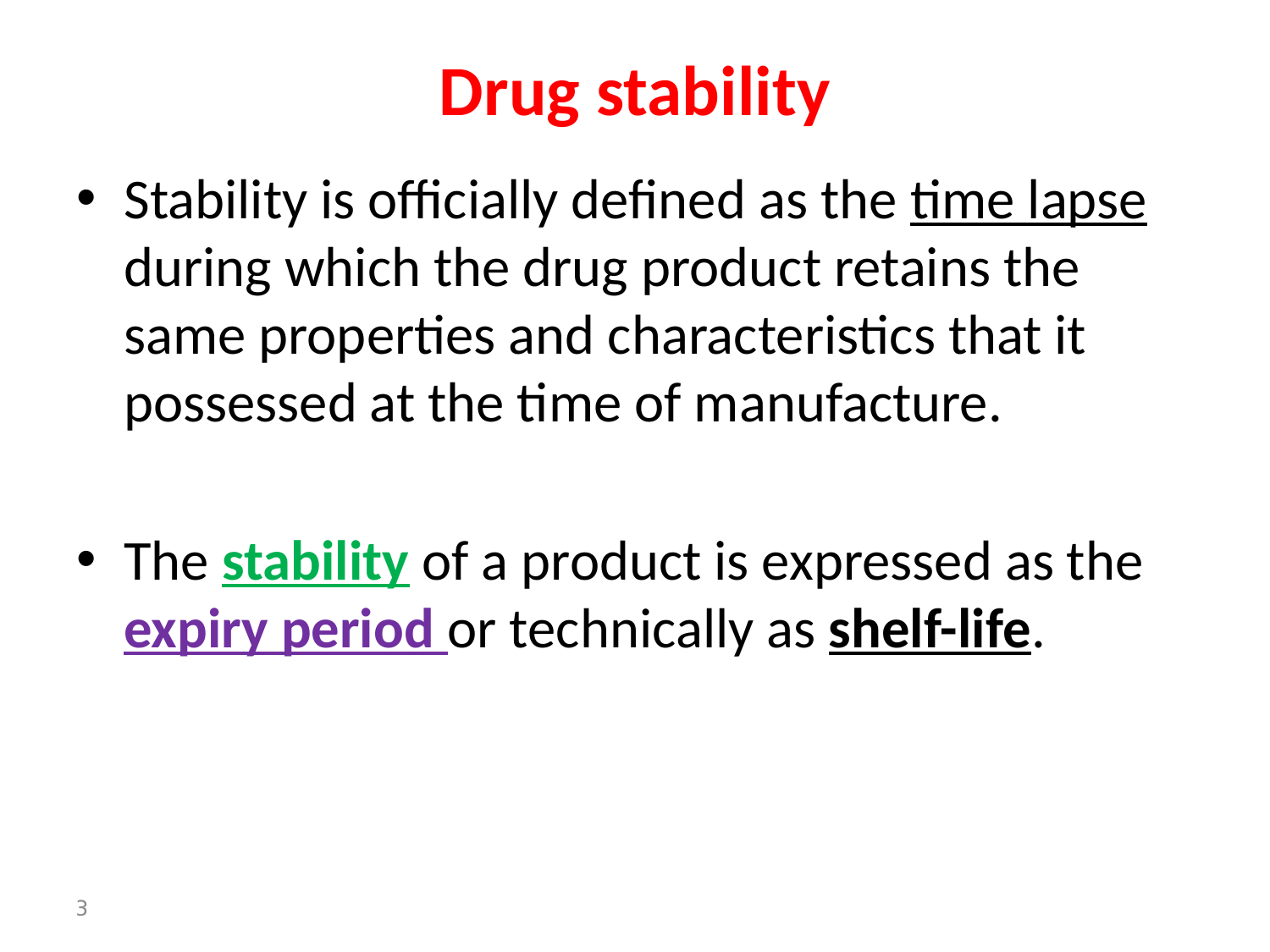

# Drug stability
Stability is officially defined as the time lapse during which the drug product retains the same properties and characteristics that it possessed at the time of manufacture.

The stability of a product is expressed as the expiry period or technically as shelf-life.

3